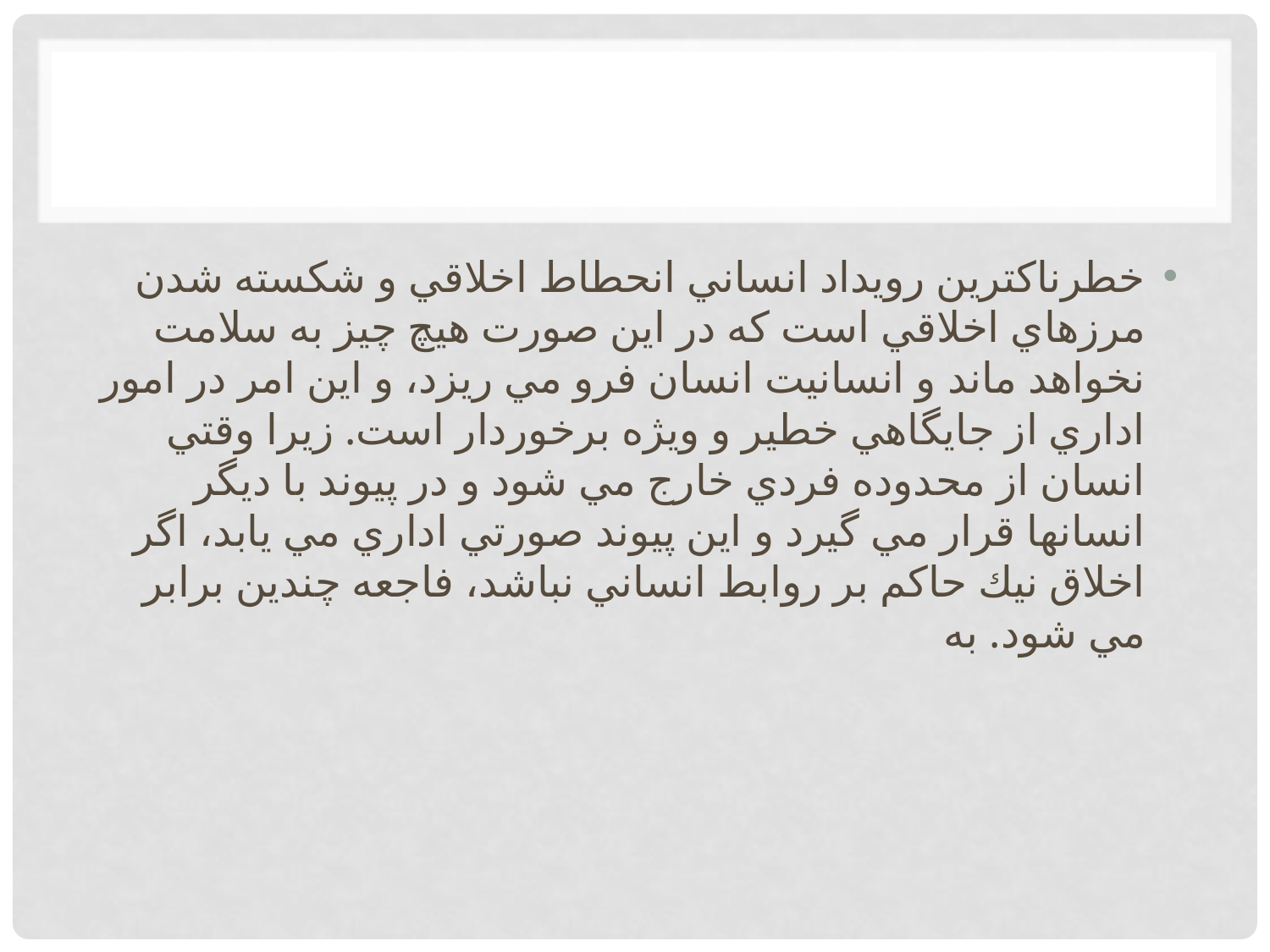

خطرناكترين رويداد انساني انحطاط اخلاقي و شكسته شدن مرزهاي اخلاقي است كه در اين صورت هيچ چيز به سلامت نخواهد ماند و انسانيت انسان فرو مي ريزد، و اين امر در امور اداري از جايگاهي خطير و ويژه برخوردار است. زيرا وقتي انسان از محدوده فردي خارج مي شود و در پيوند با ديگر انسانها قرار مي گيرد و اين پيوند صورتي اداري مي يابد، اگر اخلاق نيك حاكم بر روابط انساني نباشد، فاجعه چندين برابر مي شود. به